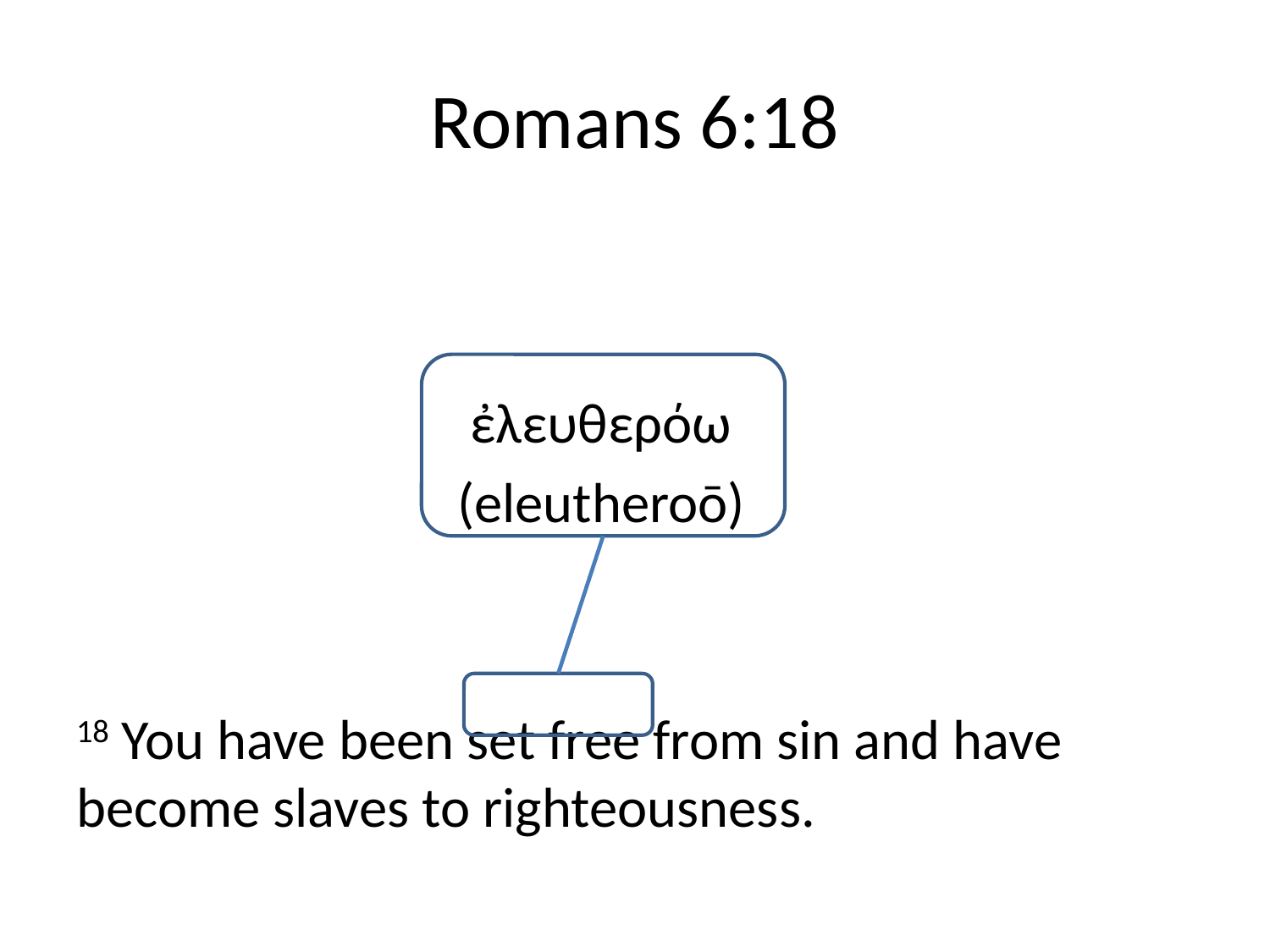

# Romans 6:18

			 ἐλευθερόω
			(eleutheroō)

18 You have been set free from sin and have become slaves to righteousness.